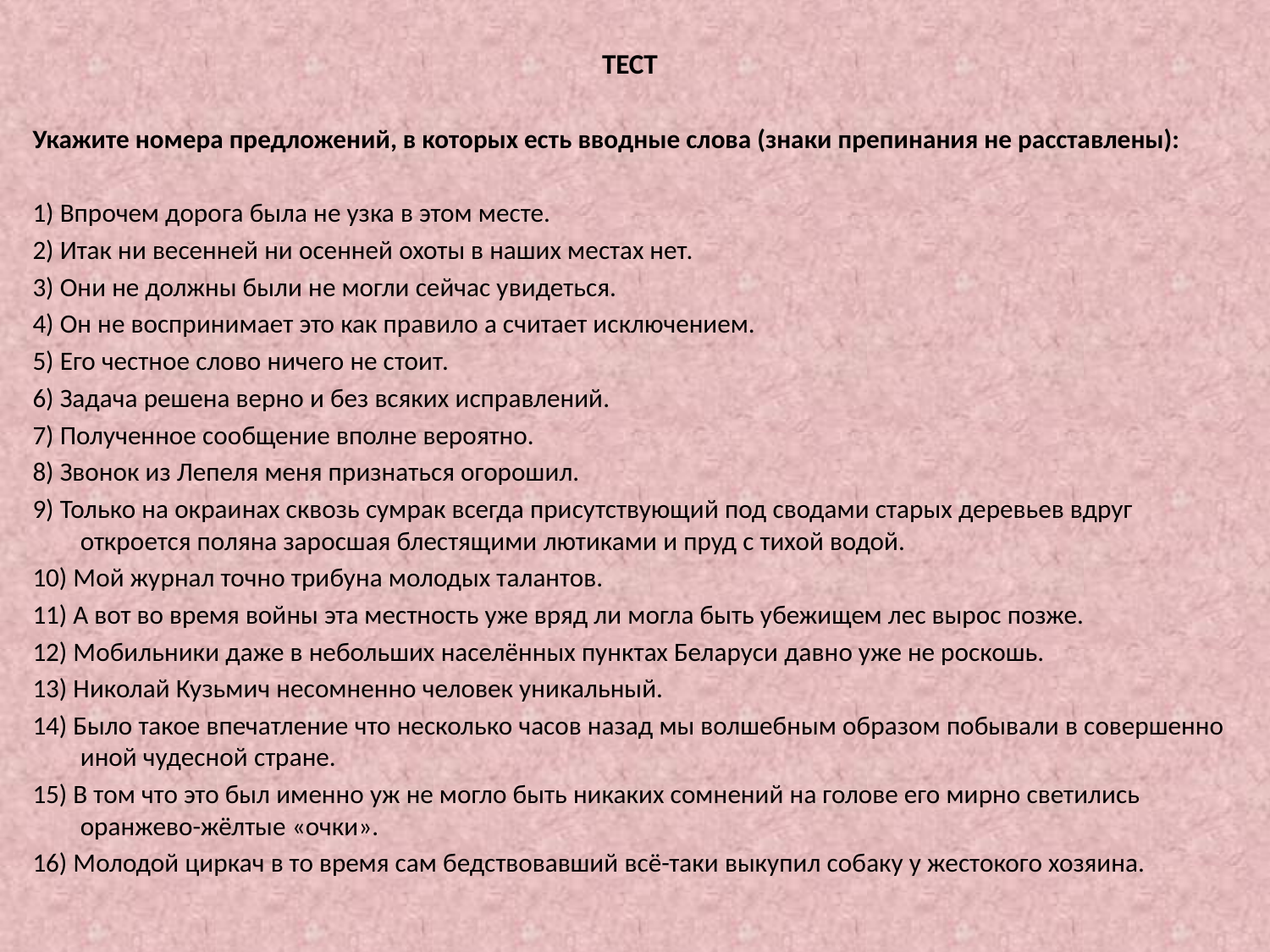

#
ТЕСТ

Укажите номера предложений, в которых есть вводные слова (знаки препинания не расставлены):

1) Впрочем дорога была не узка в этом месте.
2) Итак ни весенней ни осенней охоты в наших местах нет.
3) Они не должны были не могли сейчас увидеться.
4) Он не воспринимает это как правило а считает исключением.
5) Его честное слово ничего не стоит.
6) Задача решена верно и без всяких исправлений.
7) Полученное сообщение вполне вероятно.
8) Звонок из Лепеля меня признаться огорошил.
9) Только на окраинах сквозь сумрак всегда присутствующий под сводами старых деревьев вдруг откроется поляна заросшая блестящими лютиками и пруд с тихой водой.
10) Мой журнал точно трибуна молодых талантов.
11) А вот во время войны эта местность уже вряд ли могла быть убежищем лес вырос позже.
12) Мобильники даже в небольших населённых пунктах Беларуси давно уже не роскошь.
13) Николай Кузьмич несомненно человек уникальный.
14) Было такое впечатление что несколько часов назад мы волшебным образом побывали в совершенно иной чудесной стране.
15) В том что это был именно уж не могло быть никаких сомнений на голове его мирно светились оранжево-жёлтые «очки».
16) Молодой циркач в то время сам бедствовавший всё-таки выкупил собаку у жестокого хозяина.